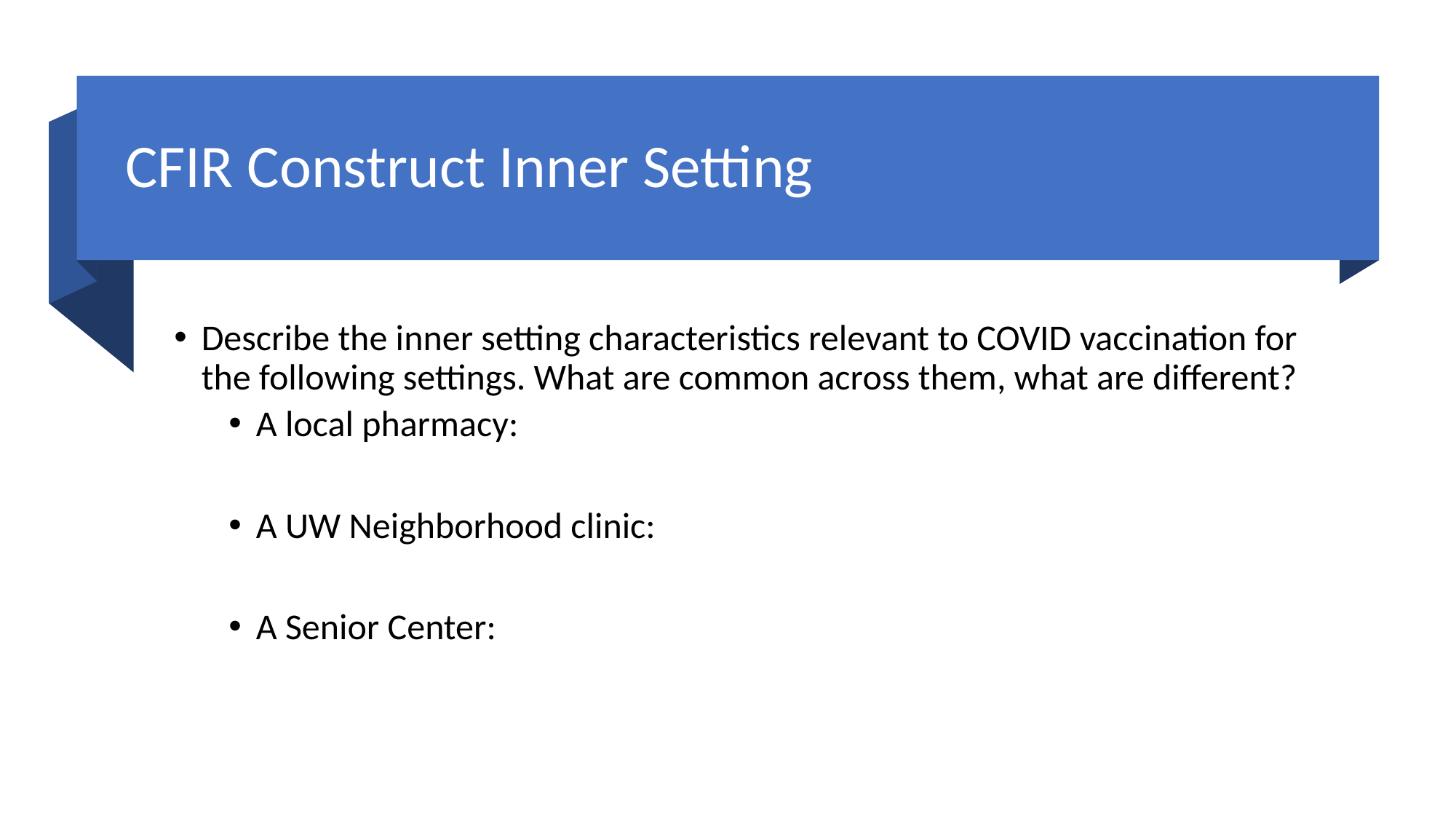

# CFIR Construct Inner Setting

Describe the inner setting characteristics relevant to COVID vaccination for the following settings. What are common across them, what are different?
A local pharmacy:

A UW Neighborhood clinic:

A Senior Center: